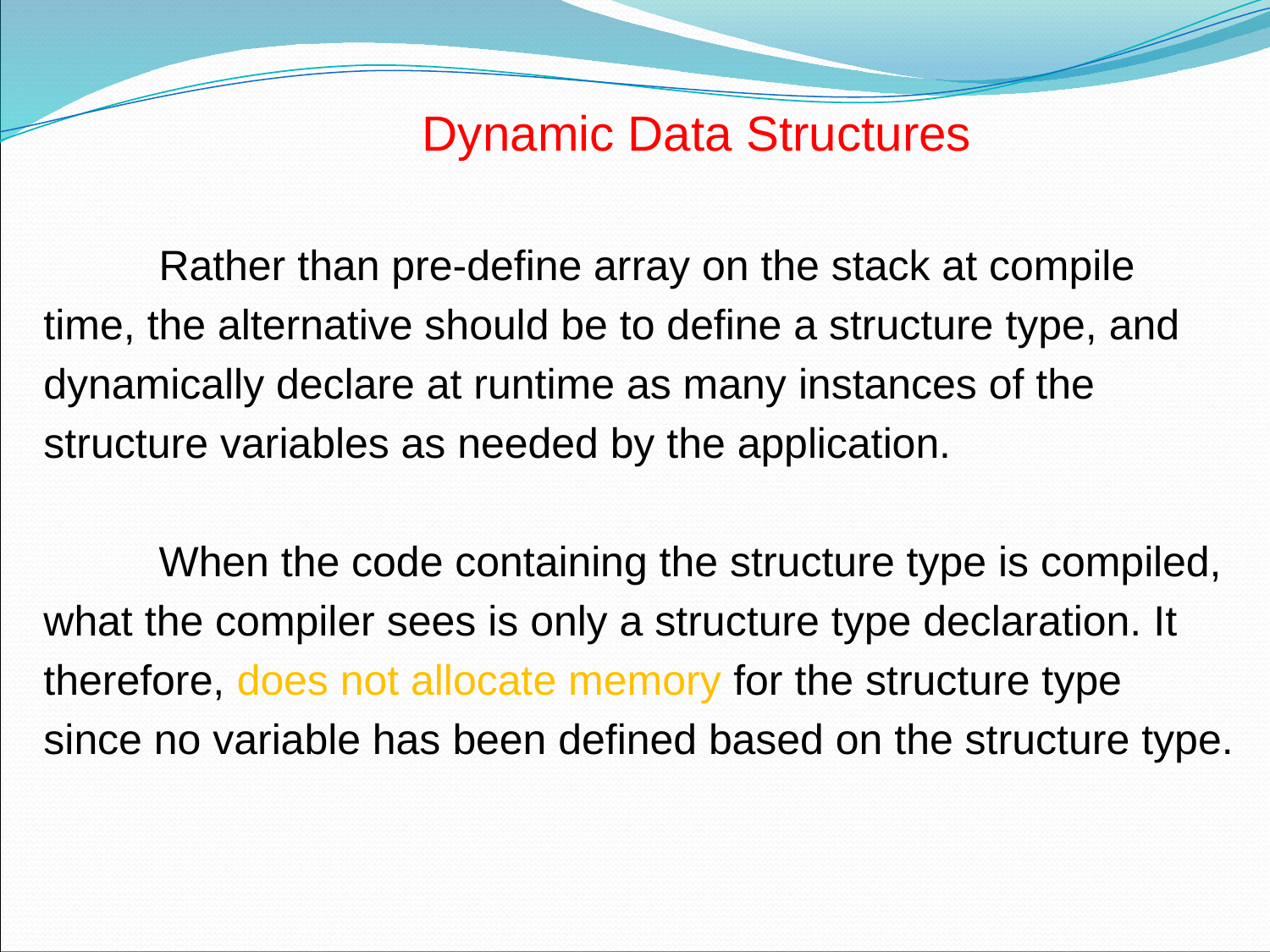

#
 	Dynamic Data Structures

	Rather than pre-define array on the stack at compile
 time, the alternative should be to define a structure type, and
 dynamically declare at runtime as many instances of the
 structure variables as needed by the application.

	When the code containing the structure type is compiled,
 what the compiler sees is only a structure type declaration. It
 therefore, does not allocate memory for the structure type
 since no variable has been defined based on the structure type.